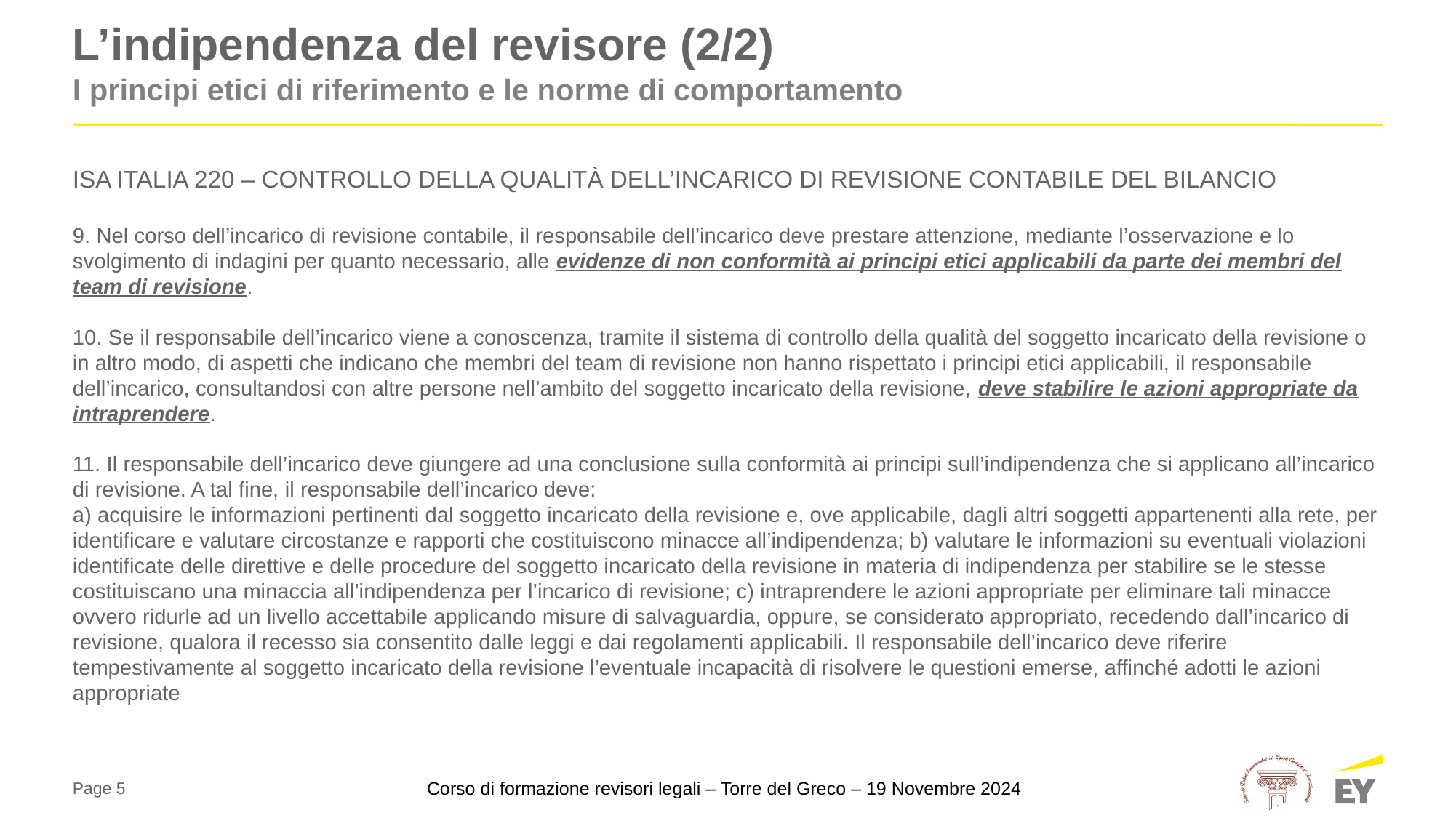

# L’indipendenza del revisore (2/2)
I principi etici di riferimento e le norme di comportamento
ISA ITALIA 220 – CONTROLLO DELLA QUALITÀ DELL’INCARICO DI REVISIONE CONTABILE DEL BILANCIO

9. Nel corso dell’incarico di revisione contabile, il responsabile dell’incarico deve prestare attenzione, mediante l’osservazione e lo svolgimento di indagini per quanto necessario, alle evidenze di non conformità ai principi etici applicabili da parte dei membri del team di revisione.

10. Se il responsabile dell’incarico viene a conoscenza, tramite il sistema di controllo della qualità del soggetto incaricato della revisione o in altro modo, di aspetti che indicano che membri del team di revisione non hanno rispettato i principi etici applicabili, il responsabile dell’incarico, consultandosi con altre persone nell’ambito del soggetto incaricato della revisione, deve stabilire le azioni appropriate da intraprendere.

11. Il responsabile dell’incarico deve giungere ad una conclusione sulla conformità ai principi sull’indipendenza che si applicano all’incarico di revisione. A tal fine, il responsabile dell’incarico deve:
a) acquisire le informazioni pertinenti dal soggetto incaricato della revisione e, ove applicabile, dagli altri soggetti appartenenti alla rete, per identificare e valutare circostanze e rapporti che costituiscono minacce all’indipendenza; b) valutare le informazioni su eventuali violazioni identificate delle direttive e delle procedure del soggetto incaricato della revisione in materia di indipendenza per stabilire se le stesse costituiscano una minaccia all’indipendenza per l’incarico di revisione; c) intraprendere le azioni appropriate per eliminare tali minacce ovvero ridurle ad un livello accettabile applicando misure di salvaguardia, oppure, se considerato appropriato, recedendo dall’incarico di revisione, qualora il recesso sia consentito dalle leggi e dai regolamenti applicabili. Il responsabile dell’incarico deve riferire tempestivamente al soggetto incaricato della revisione l’eventuale incapacità di risolvere le questioni emerse, affinché adotti le azioni appropriate